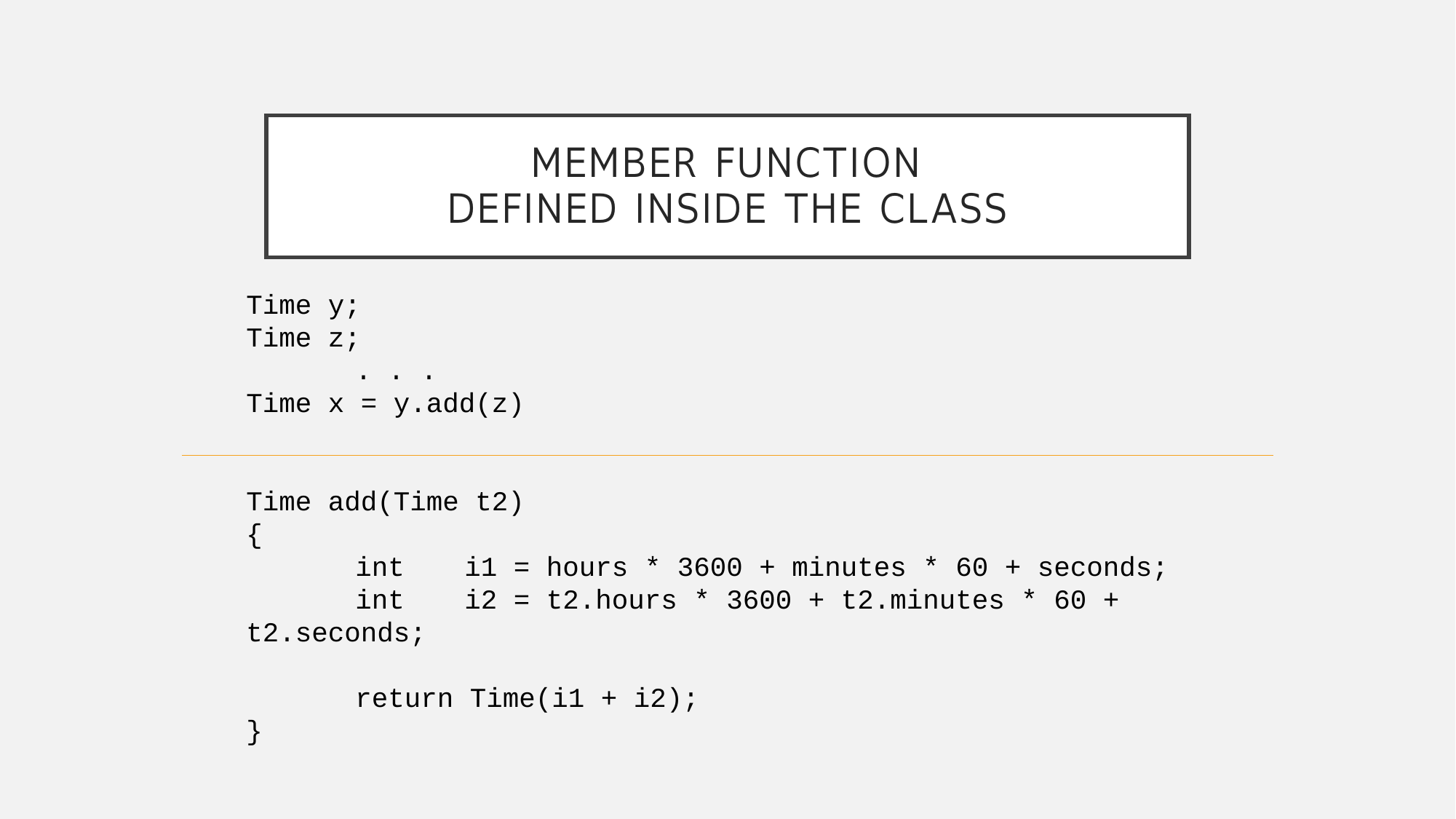

# Member Function Defined Inside The class
Time y;
Time z;
	. . .
Time x = y.add(z)

Time add(Time t2)
{
	int	i1 = hours * 3600 + minutes * 60 + seconds;
	int	i2 = t2.hours * 3600 + t2.minutes * 60 + t2.seconds;

	return Time(i1 + i2);
}